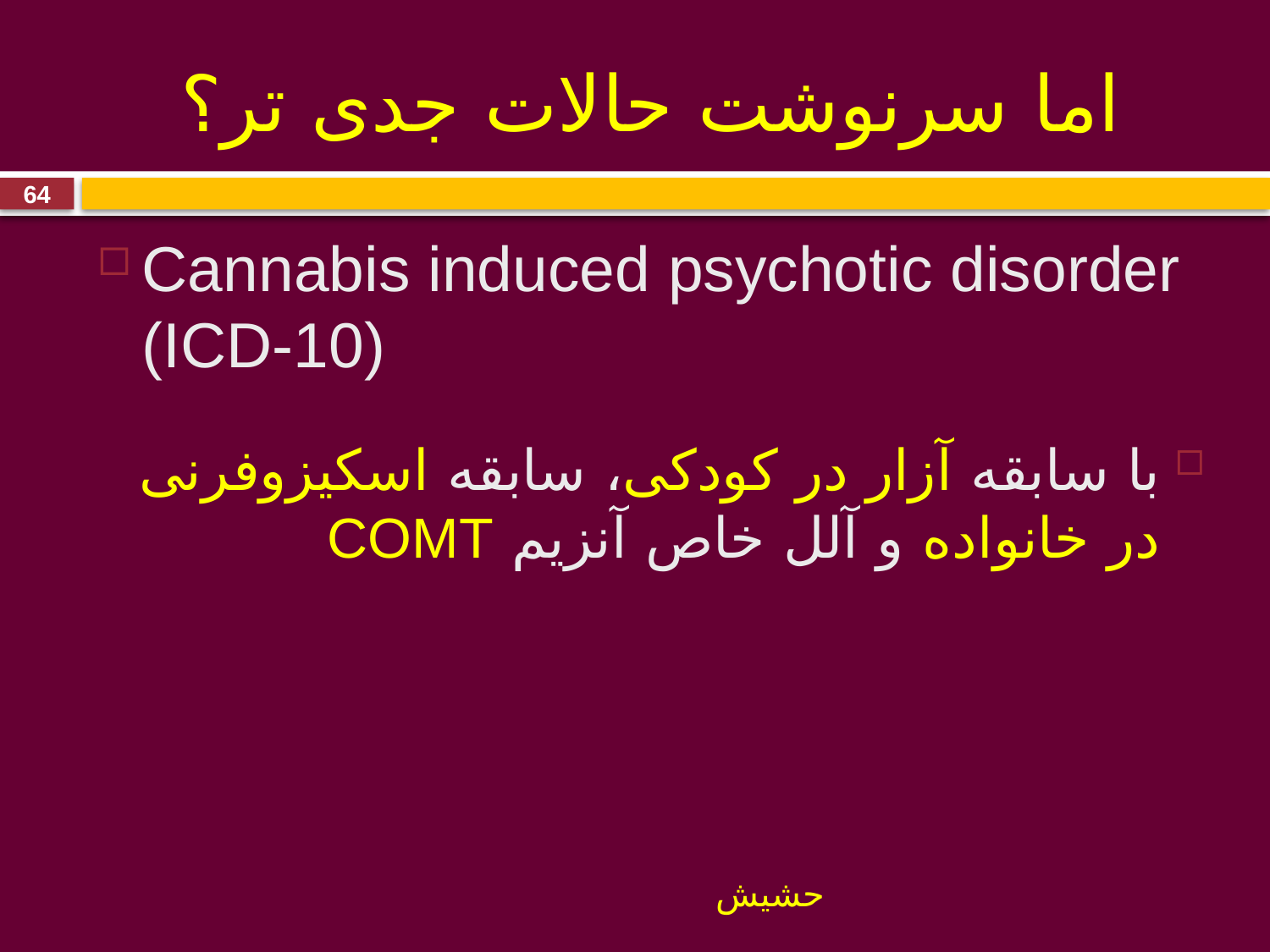

# اما سرنوشت حالات جدی تر؟
64
Cannabis induced psychotic disorder (ICD-10)
با سابقه آزار در کودکی، سابقه اسکیزوفرنی در خانواده و آلل خاص آنزیم COMT
حشیش